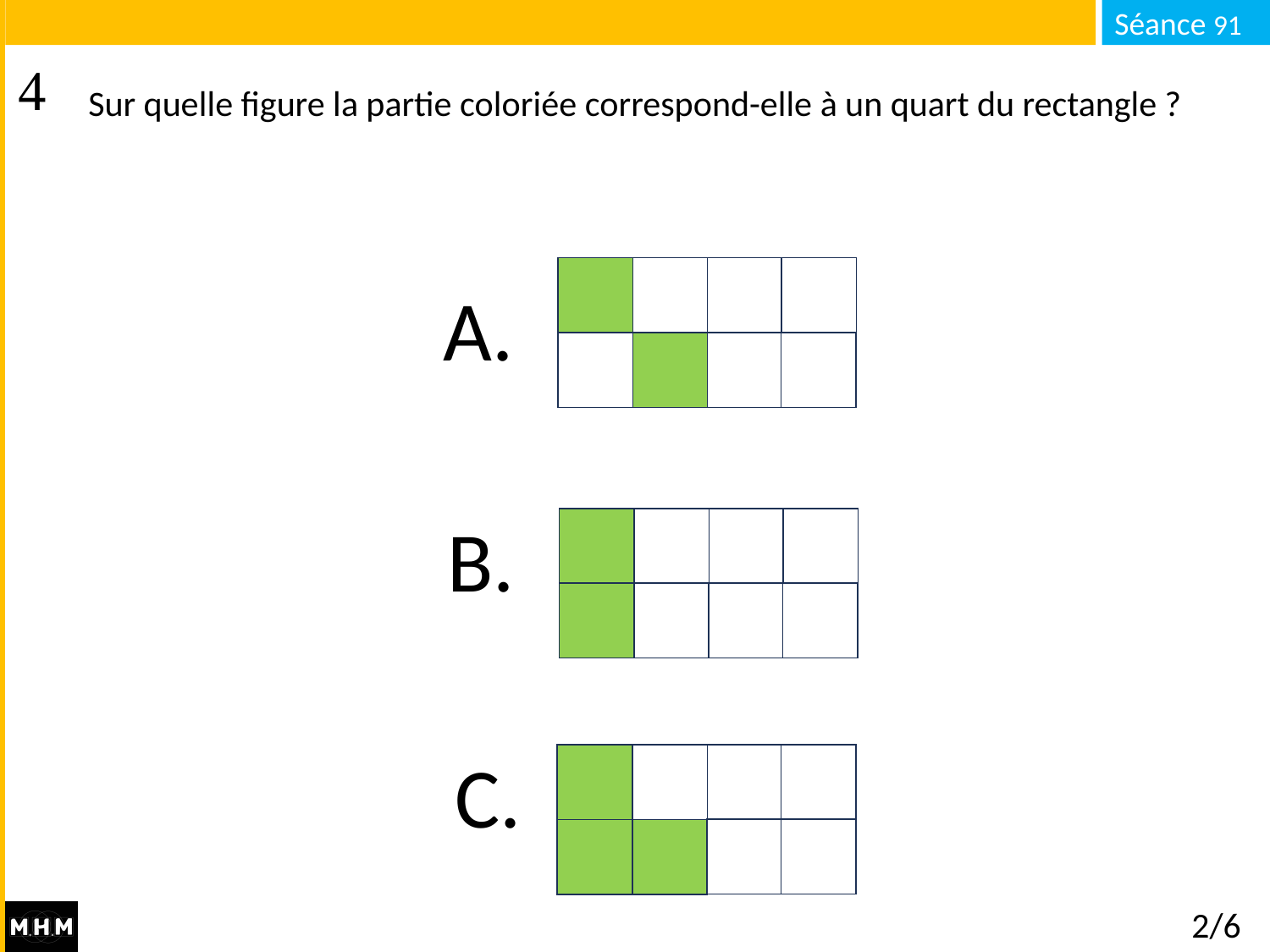

# Sur quelle figure la partie coloriée correspond-elle à un quart du rectangle ?

A.

B.

C.

2/6